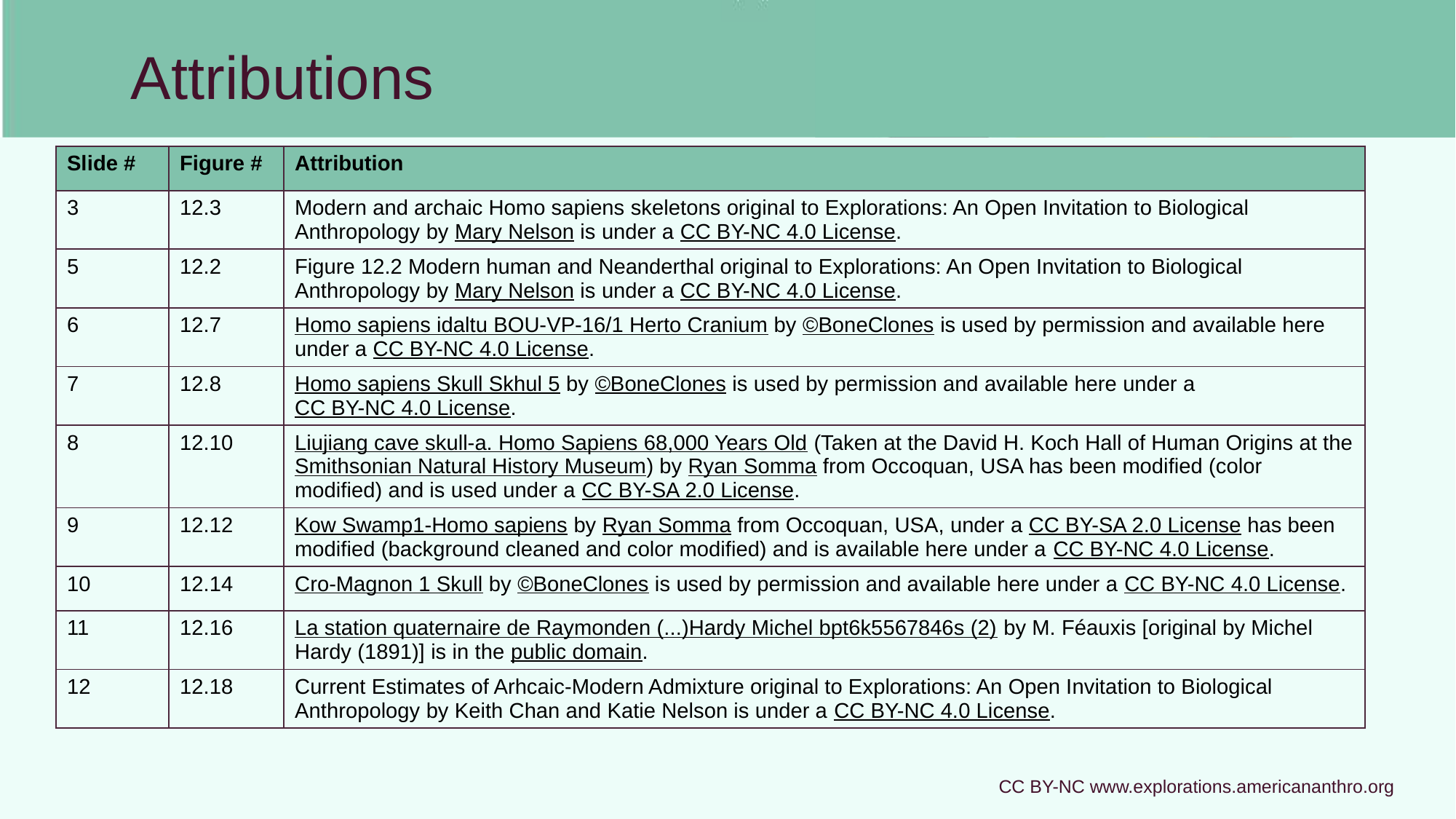

Attributions
| Slide # | Figure # | Attribution |
| --- | --- | --- |
| 3 | 12.3 | Modern and archaic Homo sapiens skeletons original to Explorations: An Open Invitation to Biological Anthropology by Mary Nelson is under a CC BY-NC 4.0 License. |
| 5 | 12.2 | Figure 12.2 Modern human and Neanderthal original to Explorations: An Open Invitation to Biological Anthropology by Mary Nelson is under a CC BY-NC 4.0 License. |
| 6 | 12.7 | Homo sapiens idaltu BOU-VP-16/1 Herto Cranium by ©BoneClones is used by permission and available here under a CC BY-NC 4.0 License. |
| 7 | 12.8 | Homo sapiens Skull Skhul 5 by ©BoneClones is used by permission and available here under a CC BY-NC 4.0 License. |
| 8 | 12.10 | Liujiang cave skull-a. Homo Sapiens 68,000 Years Old (Taken at the David H. Koch Hall of Human Origins at the Smithsonian Natural History Museum) by Ryan Somma from Occoquan, USA has been modified (color modified) and is used under a CC BY-SA 2.0 License. |
| 9 | 12.12 | Kow Swamp1-Homo sapiens by Ryan Somma from Occoquan, USA, under a CC BY-SA 2.0 License has been modified (background cleaned and color modified) and is available here under a CC BY-NC 4.0 License. |
| 10 | 12.14 | Cro-Magnon 1 Skull by ©BoneClones is used by permission and available here under a CC BY-NC 4.0 License. |
| 11 | 12.16 | La station quaternaire de Raymonden (...)Hardy Michel bpt6k5567846s (2) by M. Féauxis [original by Michel Hardy (1891)] is in the public domain. |
| 12 | 12.18 | Current Estimates of Arhcaic-Modern Admixture original to Explorations: An Open Invitation to Biological Anthropology by Keith Chan and Katie Nelson is under a CC BY-NC 4.0 License. |